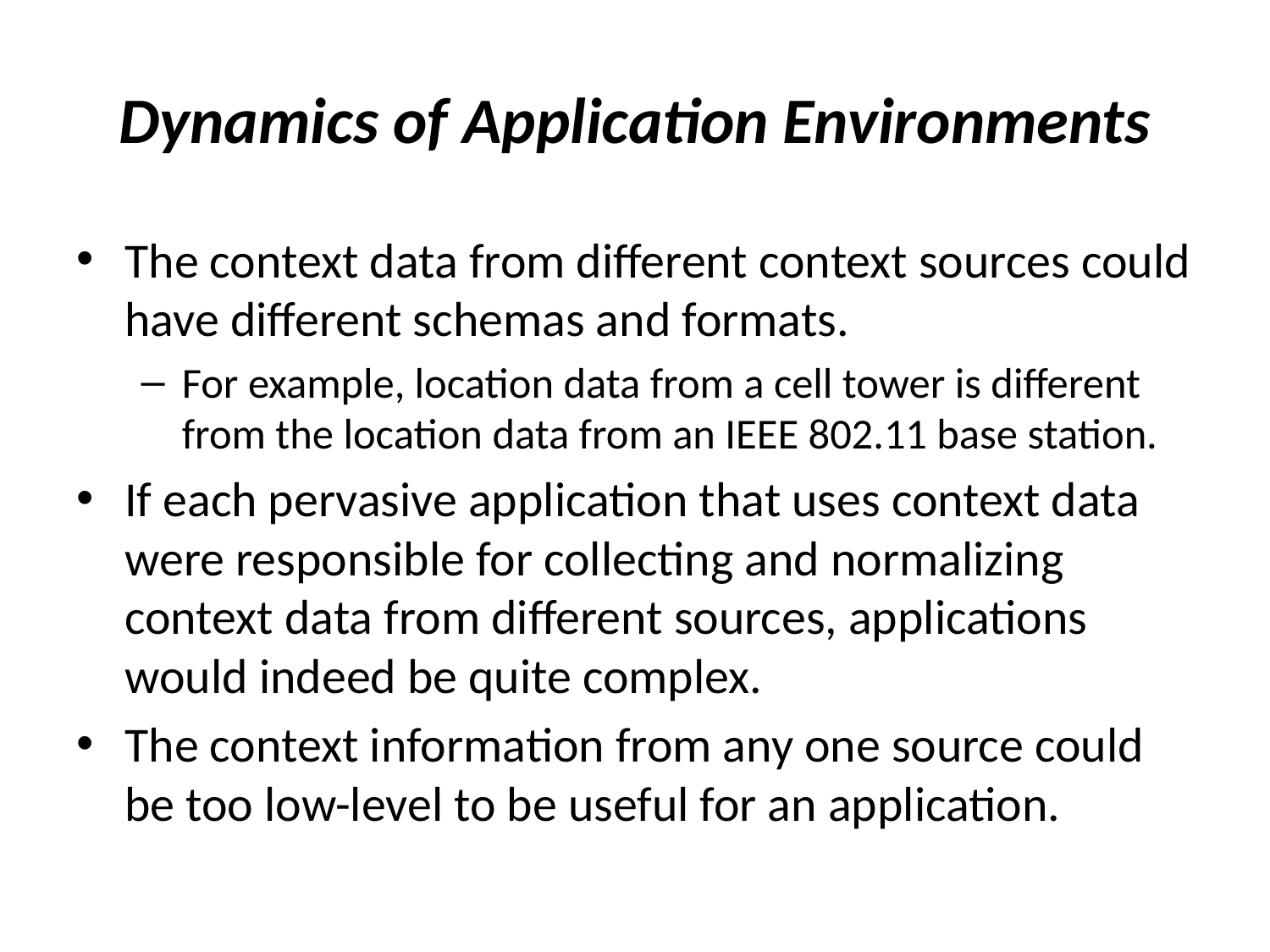

# Dynamics of Application Environments
The context data from different context sources could have different schemas and formats.
For example, location data from a cell tower is different from the location data from an IEEE 802.11 base station.
If each pervasive application that uses context data were responsible for collecting and normalizing context data from different sources, applications would indeed be quite complex.
The context information from any one source could be too low-level to be useful for an application.